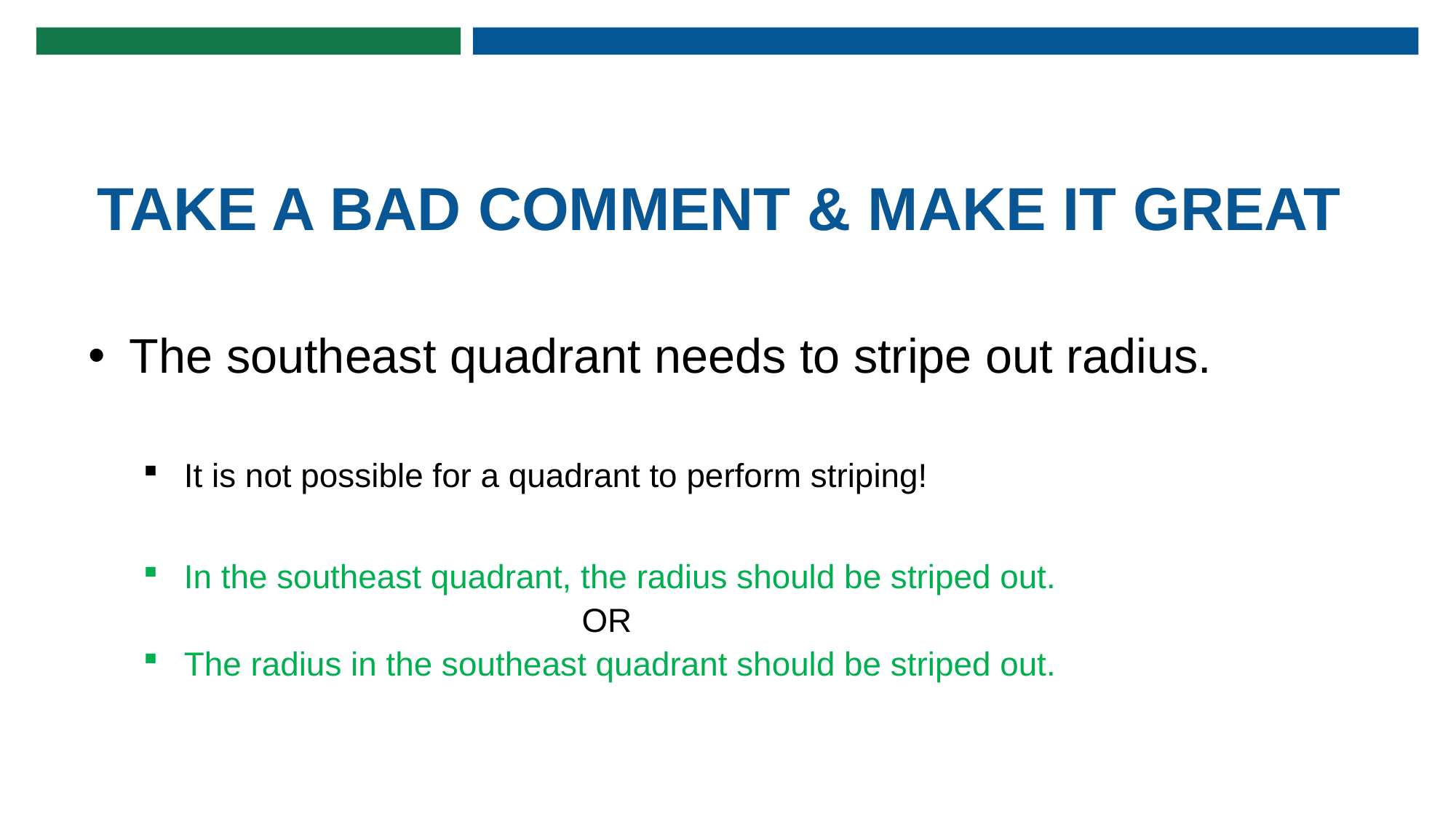

# TAKE A BAD COMMENT & MAKE IT GREAT
The southeast quadrant needs to stripe out radius.

It is not possible for a quadrant to perform striping!

In the southeast quadrant, the radius should be striped out.
			            OR
The radius in the southeast quadrant should be striped out.